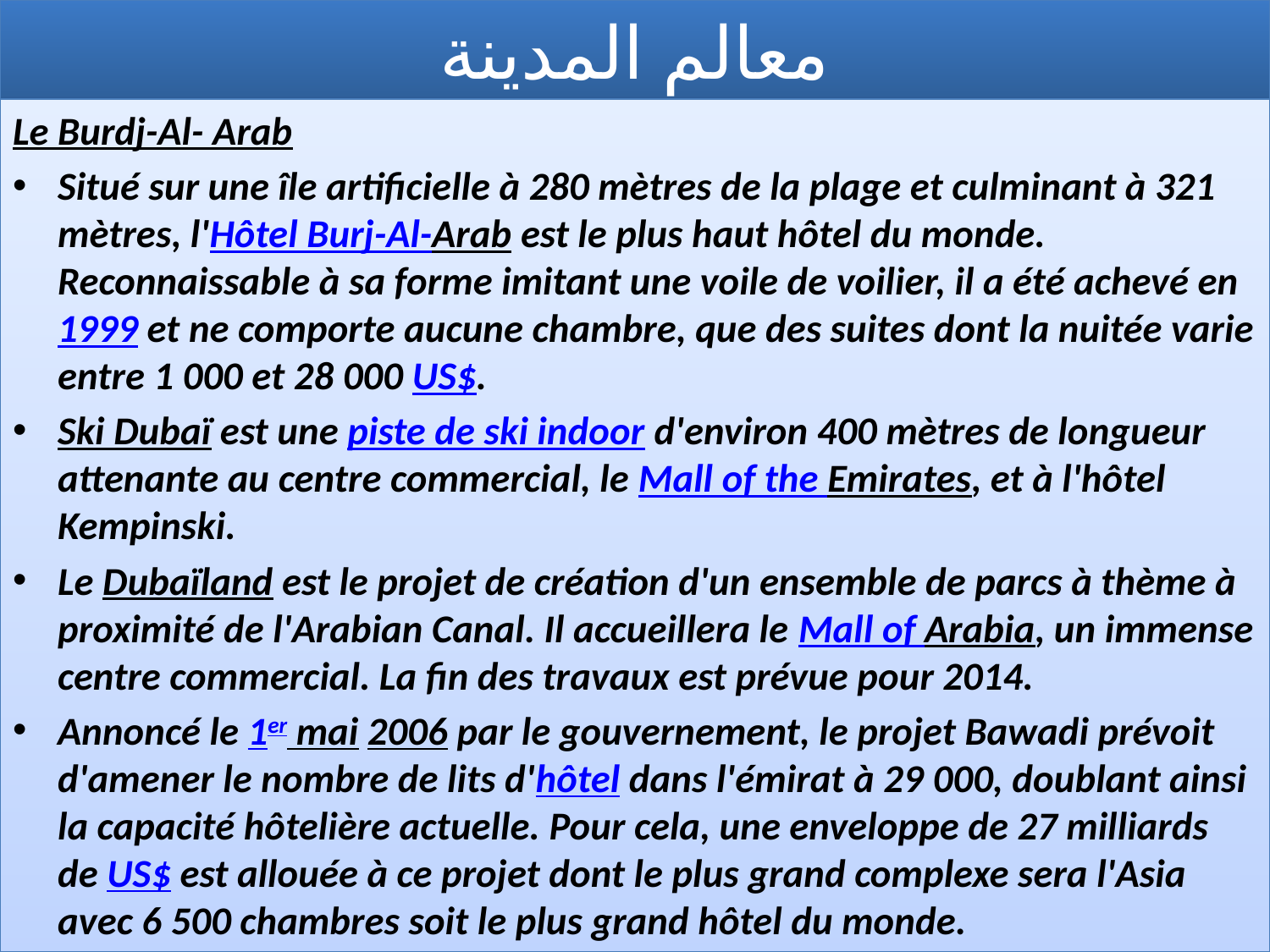

# معالم المدينة
Le Burdj-Al- Arab
Situé sur une île artificielle à 280 mètres de la plage et culminant à 321 mètres, l'Hôtel Burj-Al-Arab est le plus haut hôtel du monde. Reconnaissable à sa forme imitant une voile de voilier, il a été achevé en 1999 et ne comporte aucune chambre, que des suites dont la nuitée varie entre 1 000 et 28 000 US$.
Ski Dubaï est une piste de ski indoor d'environ 400 mètres de longueur attenante au centre commercial, le Mall of the Emirates, et à l'hôtel Kempinski.
Le Dubaïland est le projet de création d'un ensemble de parcs à thème à proximité de l'Arabian Canal. Il accueillera le Mall of Arabia, un immense centre commercial. La fin des travaux est prévue pour 2014.
Annoncé le 1er mai 2006 par le gouvernement, le projet Bawadi prévoit d'amener le nombre de lits d'hôtel dans l'émirat à 29 000, doublant ainsi la capacité hôtelière actuelle. Pour cela, une enveloppe de 27 milliards de US$ est allouée à ce projet dont le plus grand complexe sera l'Asia avec 6 500 chambres soit le plus grand hôtel du monde.